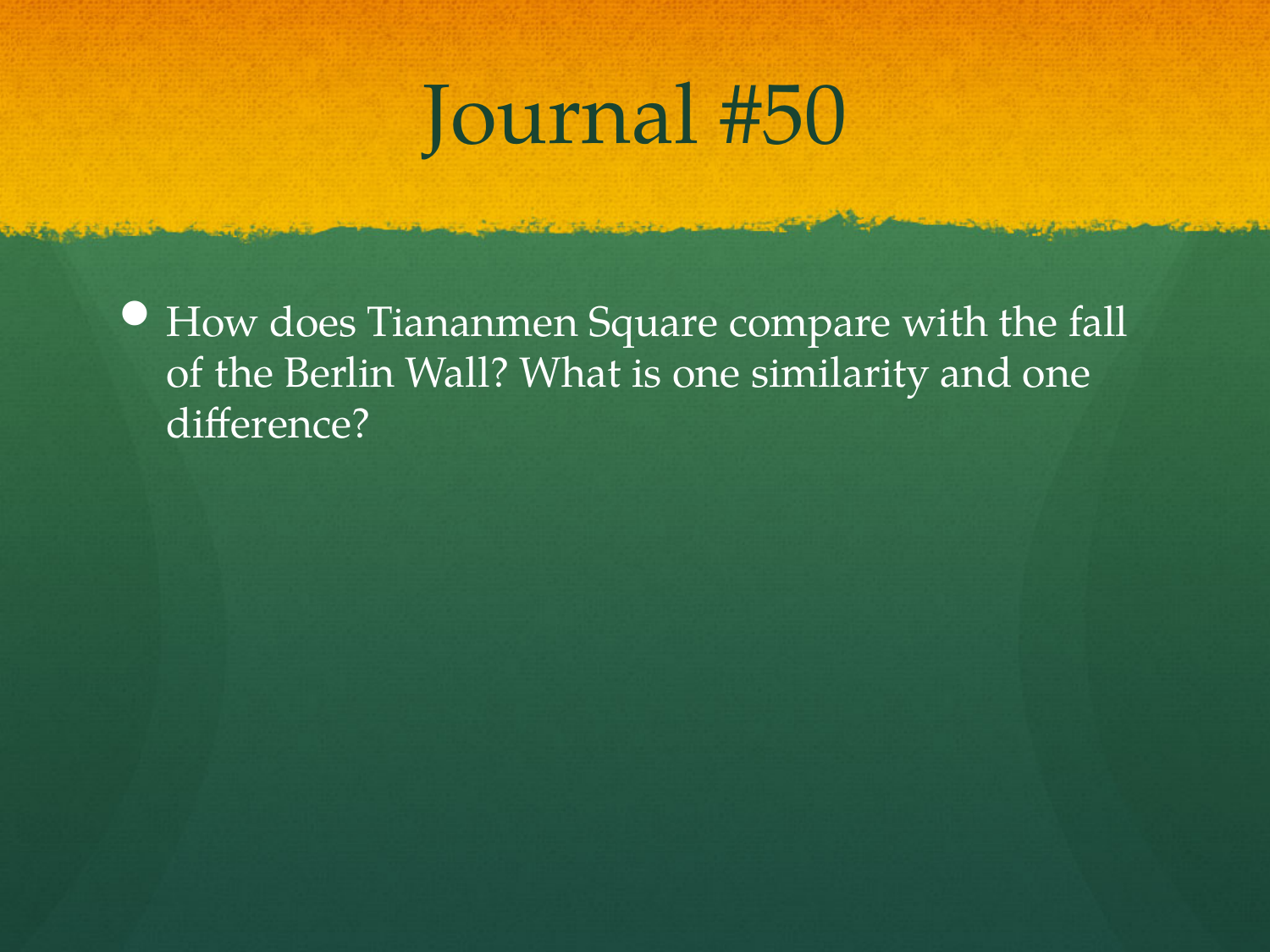

# Journal #50
How does Tiananmen Square compare with the fall of the Berlin Wall? What is one similarity and one difference?